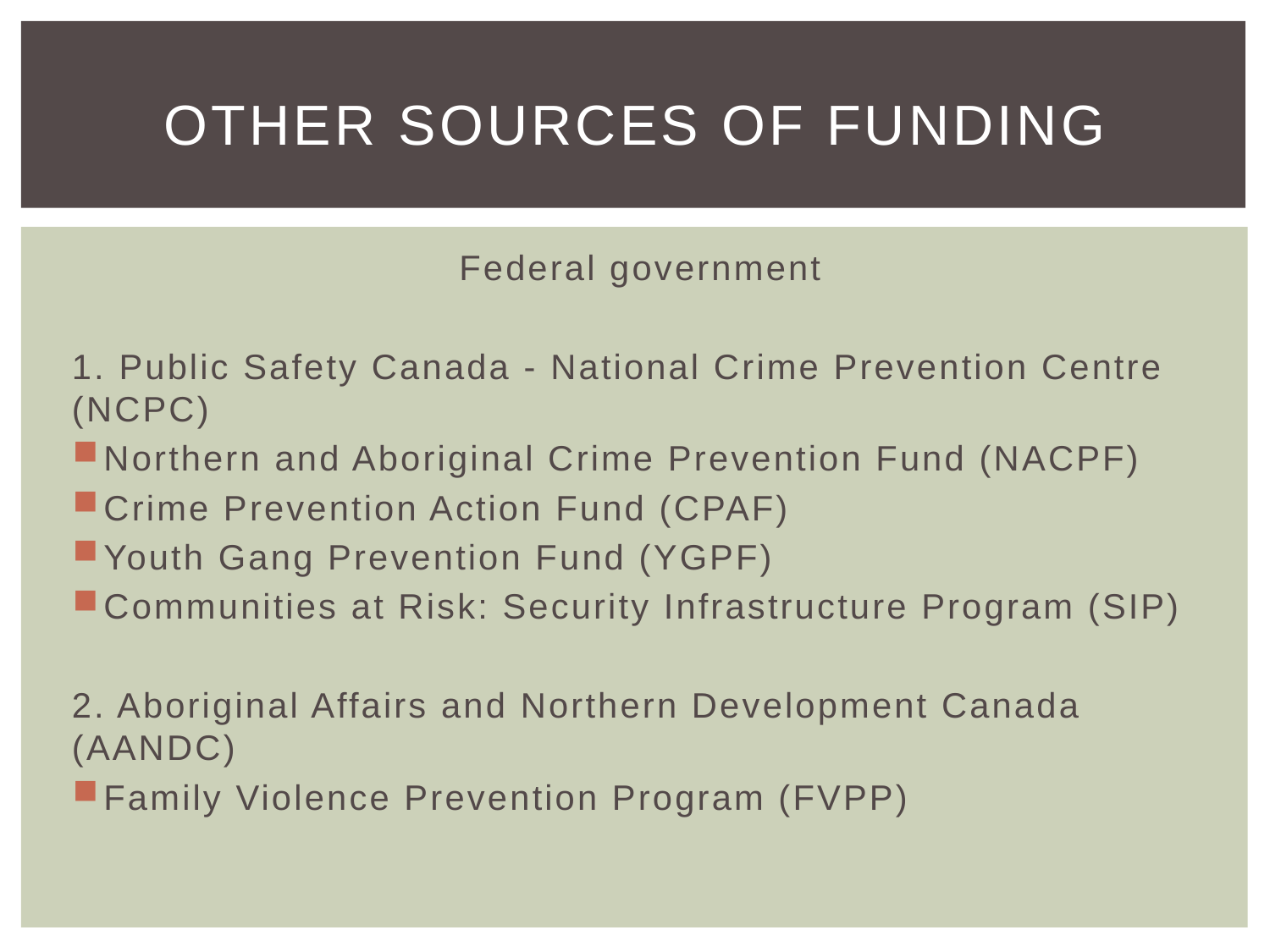

# Other sources of funding
Federal government

1. Public Safety Canada - National Crime Prevention Centre (NCPC)
Northern and Aboriginal Crime Prevention Fund (NACPF)
Crime Prevention Action Fund (CPAF)
Youth Gang Prevention Fund (YGPF)
Communities at Risk: Security Infrastructure Program (SIP)

2. Aboriginal Affairs and Northern Development Canada (AANDC)
Family Violence Prevention Program (FVPP)